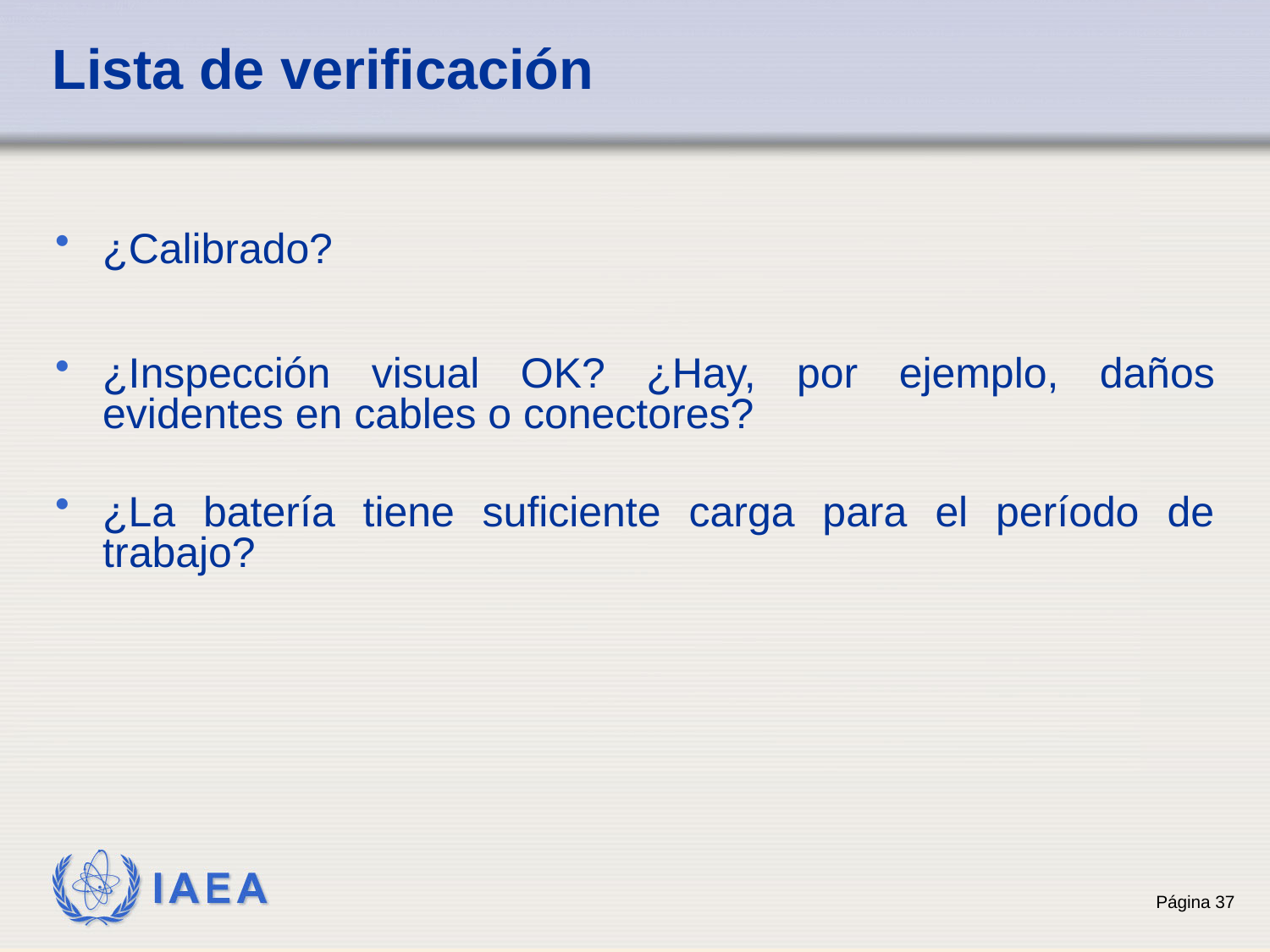

# Lista de verificación
¿Calibrado?

¿Inspección visual OK? ¿Hay, por ejemplo, daños evidentes en cables o conectores?

¿La batería tiene suficiente carga para el período de trabajo?

37